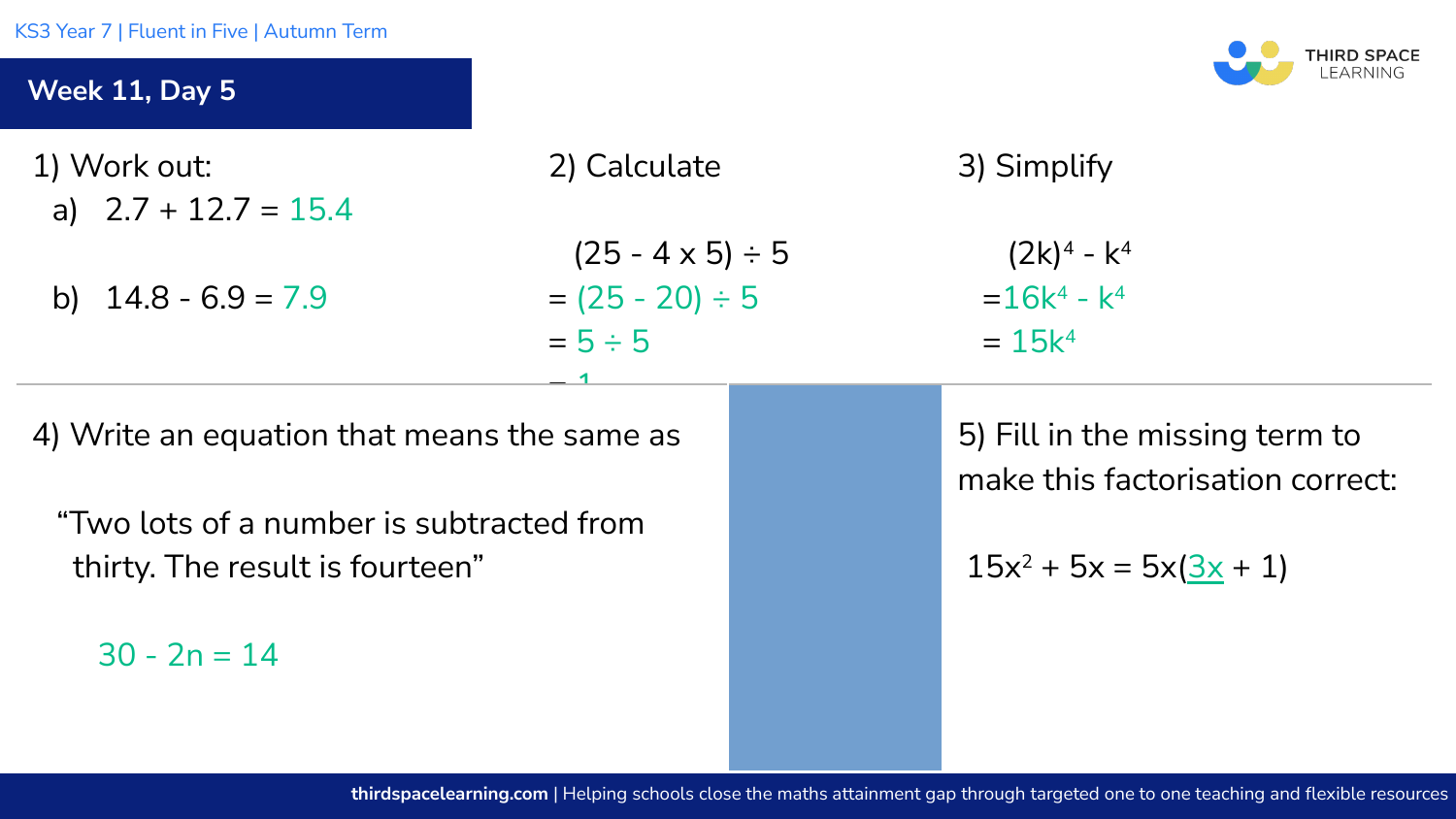

Week 11, Day 5
| 1) Work out: 2.7 + 12.7 = 15.4 14.8 - 6.9 = 7.9 |  | 2) Calculate (25 - 4 x 5) ÷ 5 = (25 - 20) ÷ 5 = 5 ÷ 5 = 1 |  | 3) Simplify (2k)4 - k4 =16k4 - k4 = 15k4 |
| --- | --- | --- | --- | --- |
| 4) Write an equation that means the same as “Two lots of a number is subtracted from thirty. The result is fourteen” 30 - 2n = 14 |  |  | 5) Fill in the missing term to make this factorisation correct: 15x2 + 5x = 5x(3x + 1) |  |